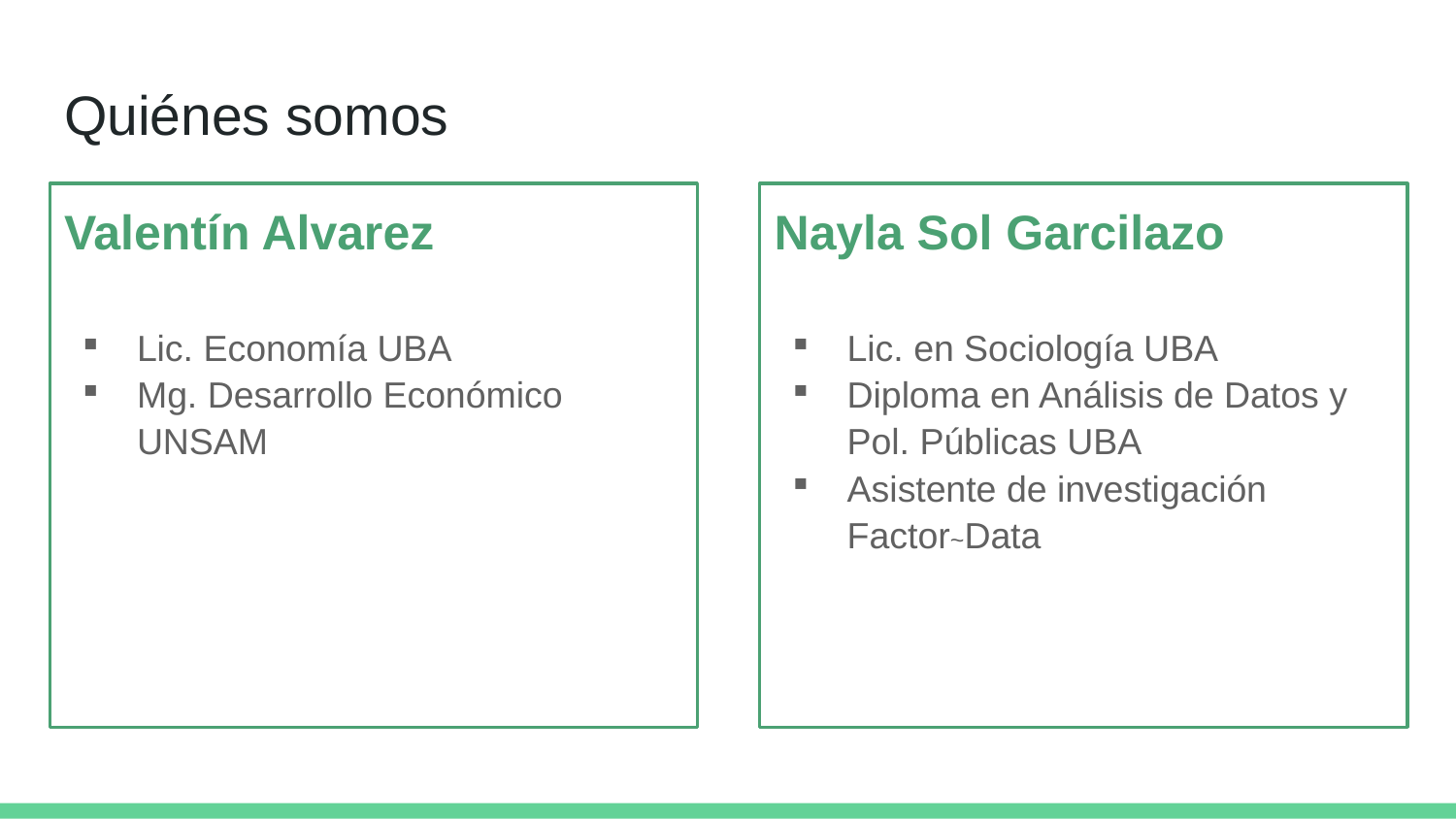

# Quiénes somos
Valentín Alvarez

Lic. Economía UBA
Mg. Desarrollo Económico UNSAM

Nayla Sol Garcilazo

Lic. en Sociología UBA
Diploma en Análisis de Datos y Pol. Públicas UBA
Asistente de investigación Factor~Data